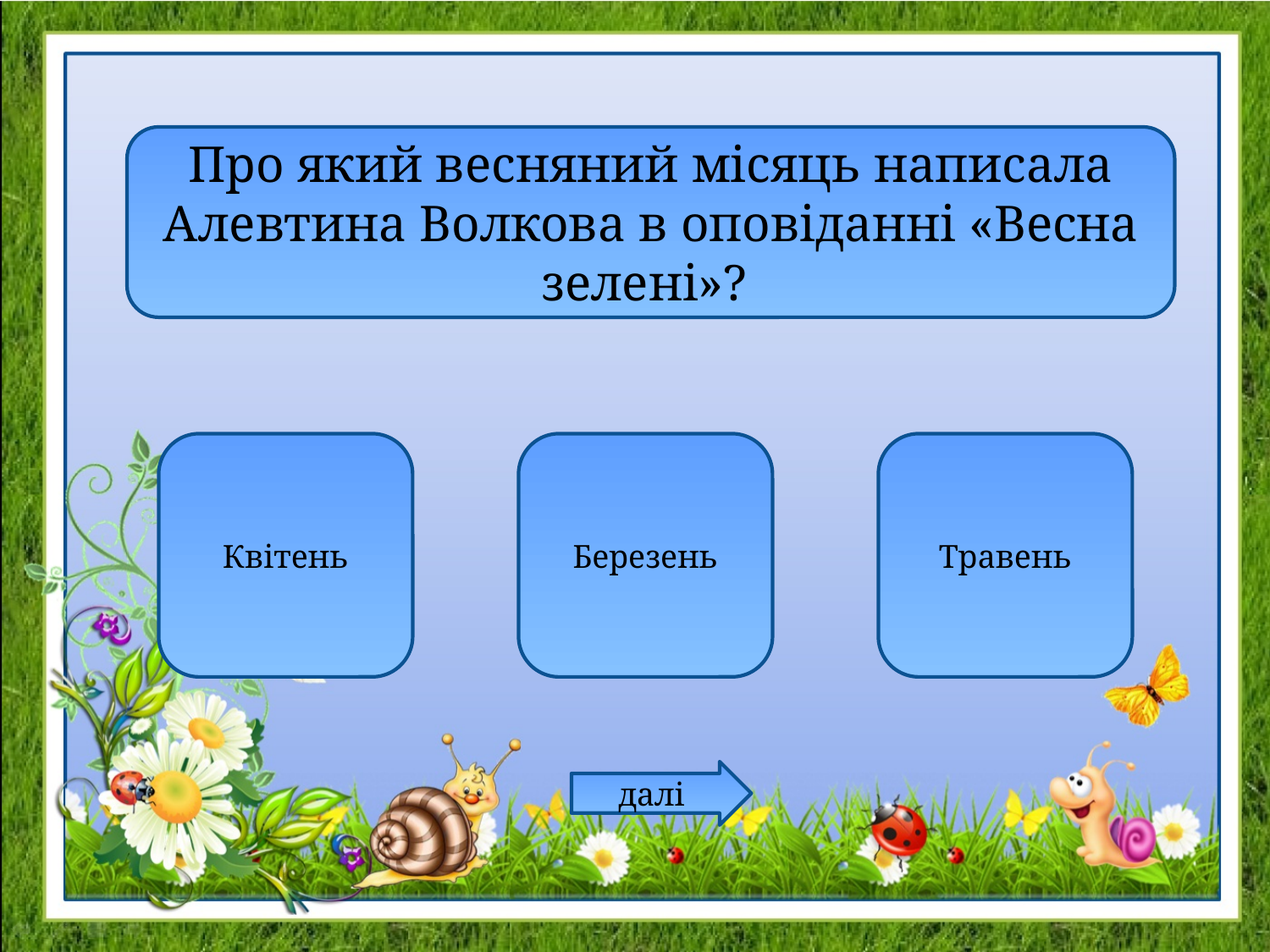

Про який весняний місяць написала Алевтина Волкова в оповіданні «Весна зелені»?
Квітень
Березень
Травень
далі